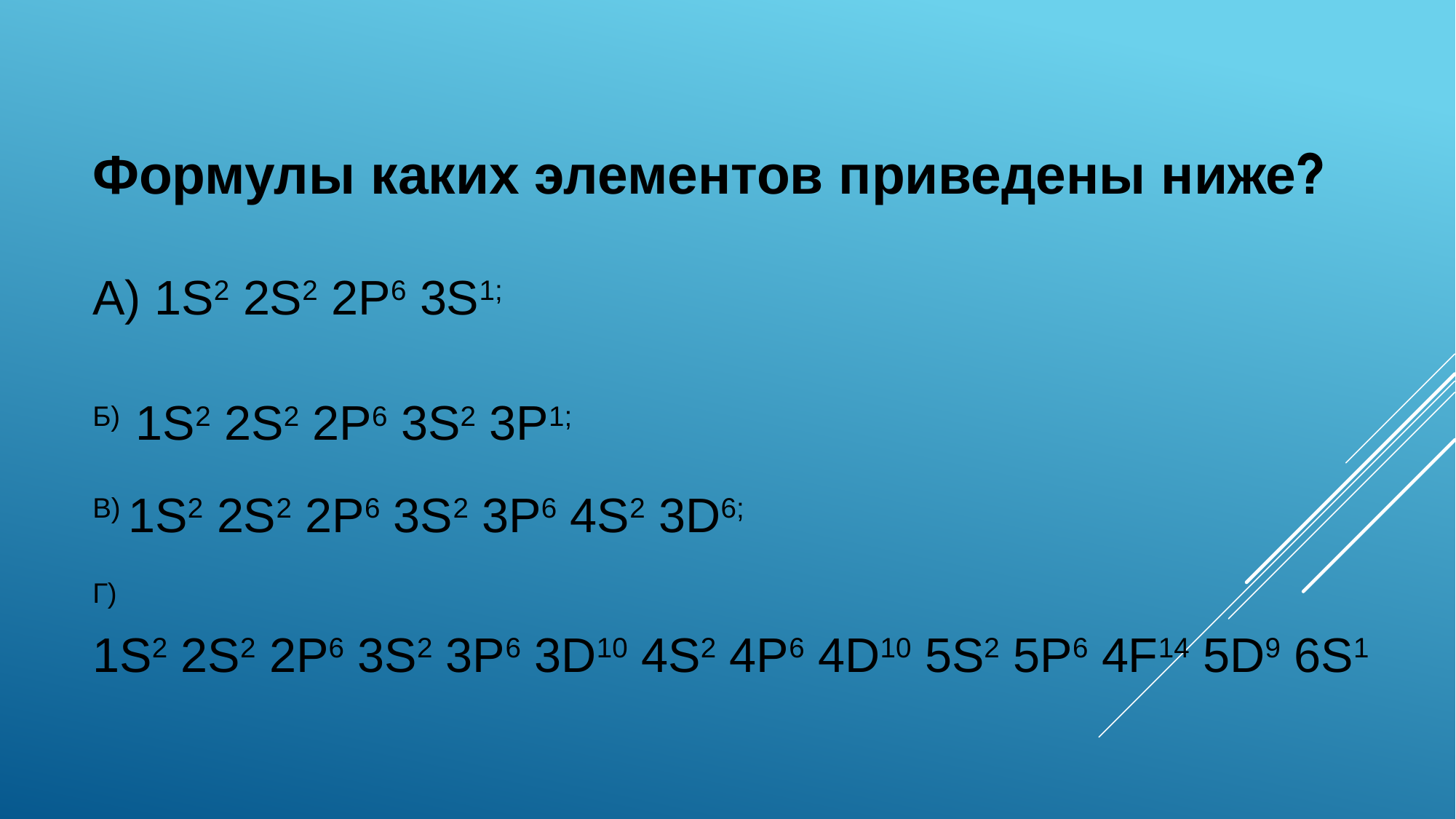

Формулы каких элементов приведены ниже?
# А) 1s2 2s2 2p6 3s1; Б)  1s2 2s2 2p6 3s2 3p1; в) 1s2 2s2 2p6 3s2 3p6 4s2 3d6; г) 1s2 2s2 2p6 3s2 3p6 3d10 4s2 4p6 4d10 5s2 5p6 4f14 5d9 6s1